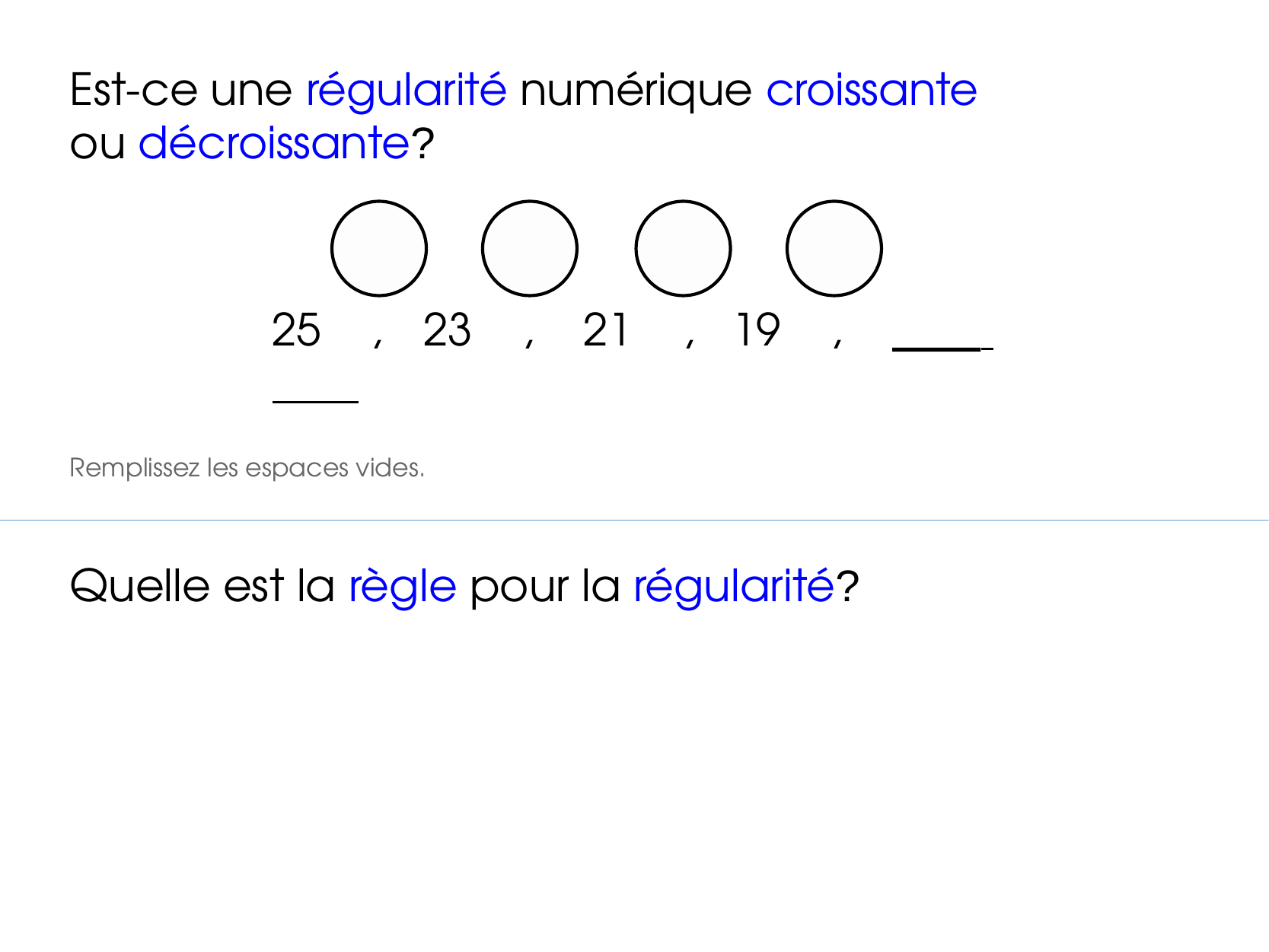

Est-ce une régularité numérique croissante ou décroissante?

25    ,	   23    ,    21    ,   19    ,    ____
Remplissez les espaces vides.
Quelle est la règle pour la régularité?